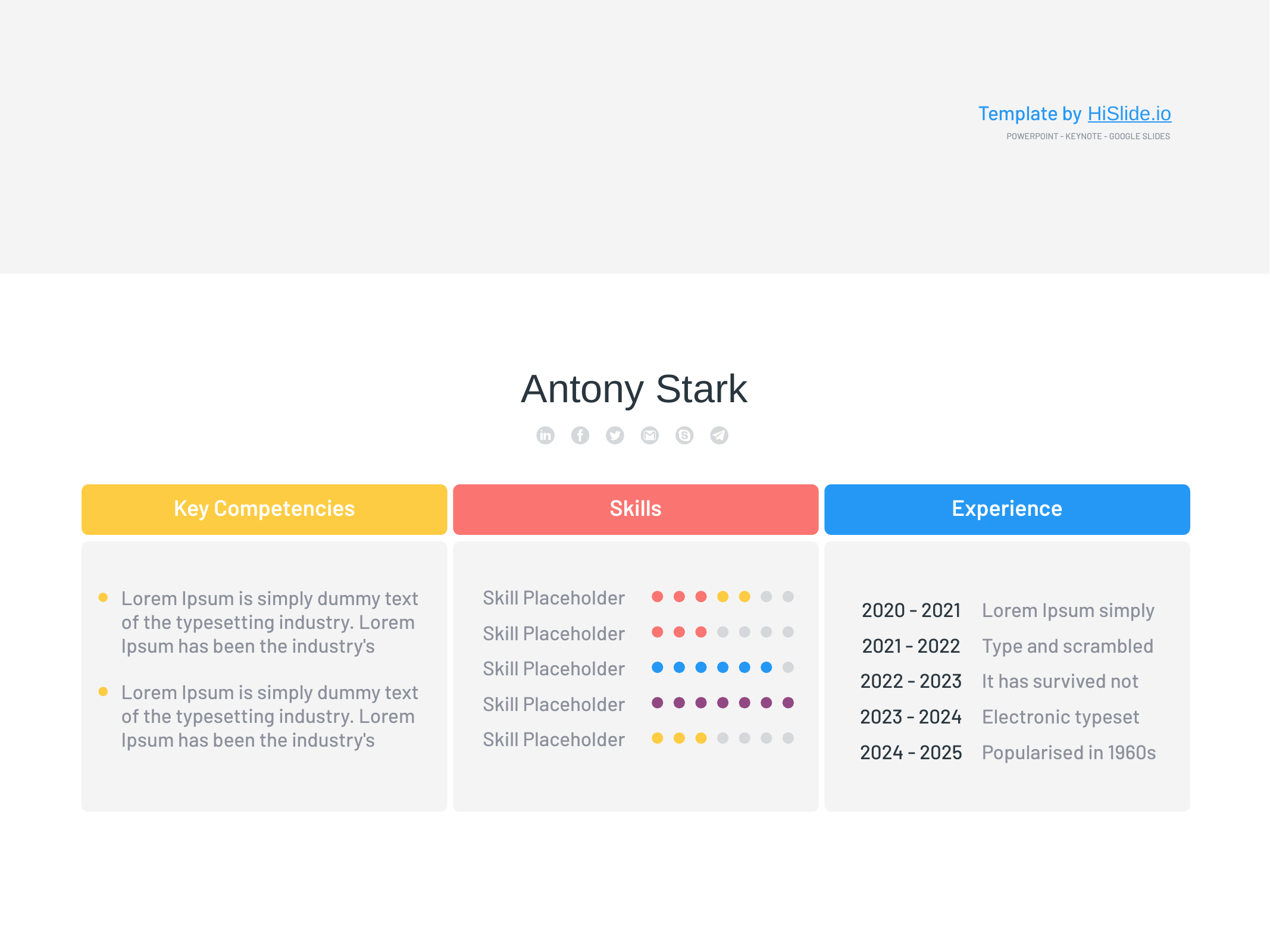

Template by HiSlide.io
PowerPoint - Keynote - Google Slides

Antony Stark

Key Competencies
Skills
Experience

Skill Placeholder
2020 - 2021
2021 - 2022
2022 - 2023
2023 - 2024
2024 - 2025
Lorem Ipsum simply
Type and scrambled
It has survived not
Electronic typeset
Popularised in 1960s
Lorem Ipsum is simply dummy text of the typesetting industry. Lorem Ipsum has been the industry's

Skill Placeholder

Skill Placeholder

Lorem Ipsum is simply dummy text of the typesetting industry. Lorem Ipsum has been the industry's

Skill Placeholder

Skill Placeholder